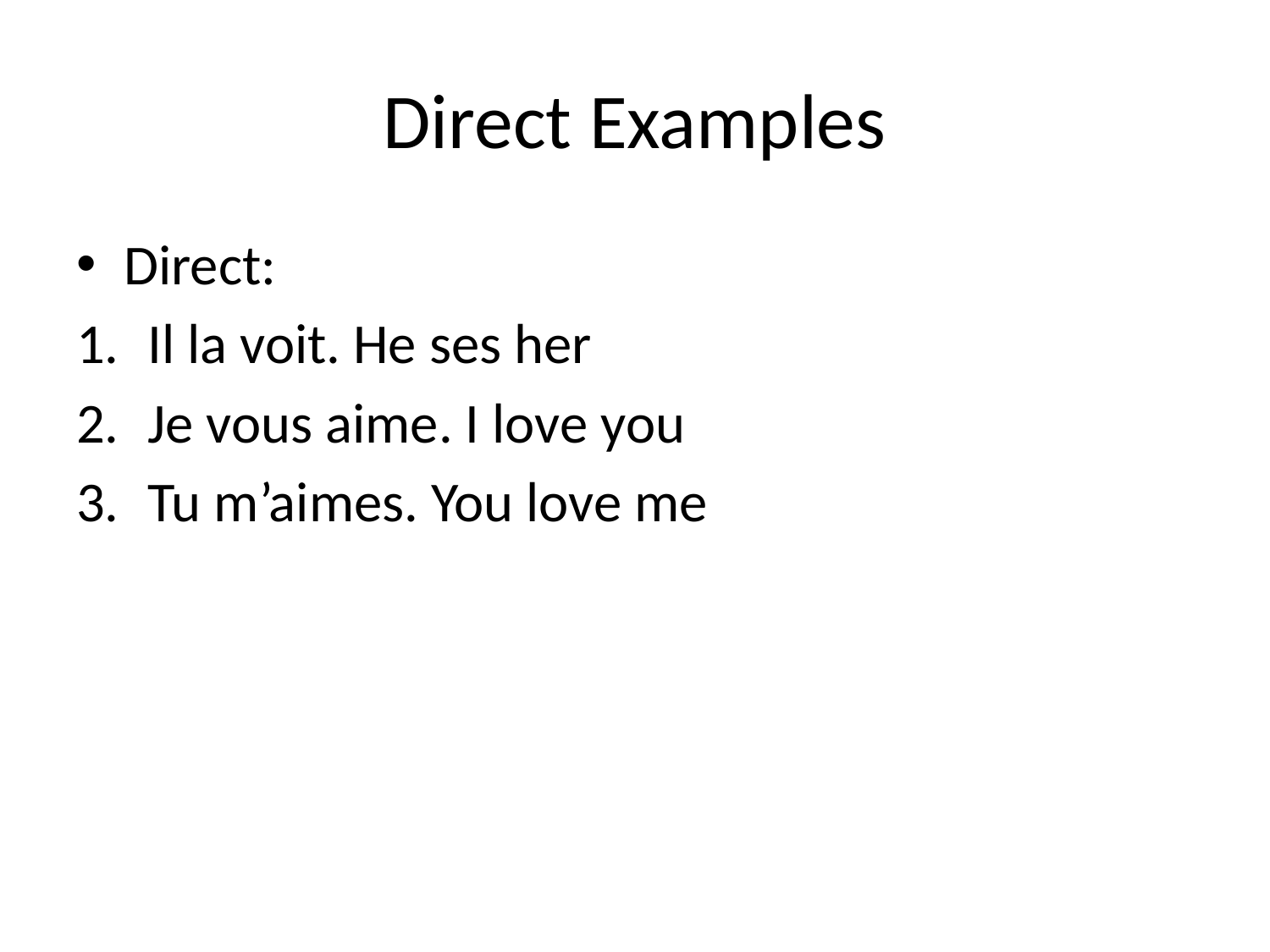

# Direct Examples
Direct:
Il la voit. He ses her
Je vous aime. I love you
Tu m’aimes. You love me